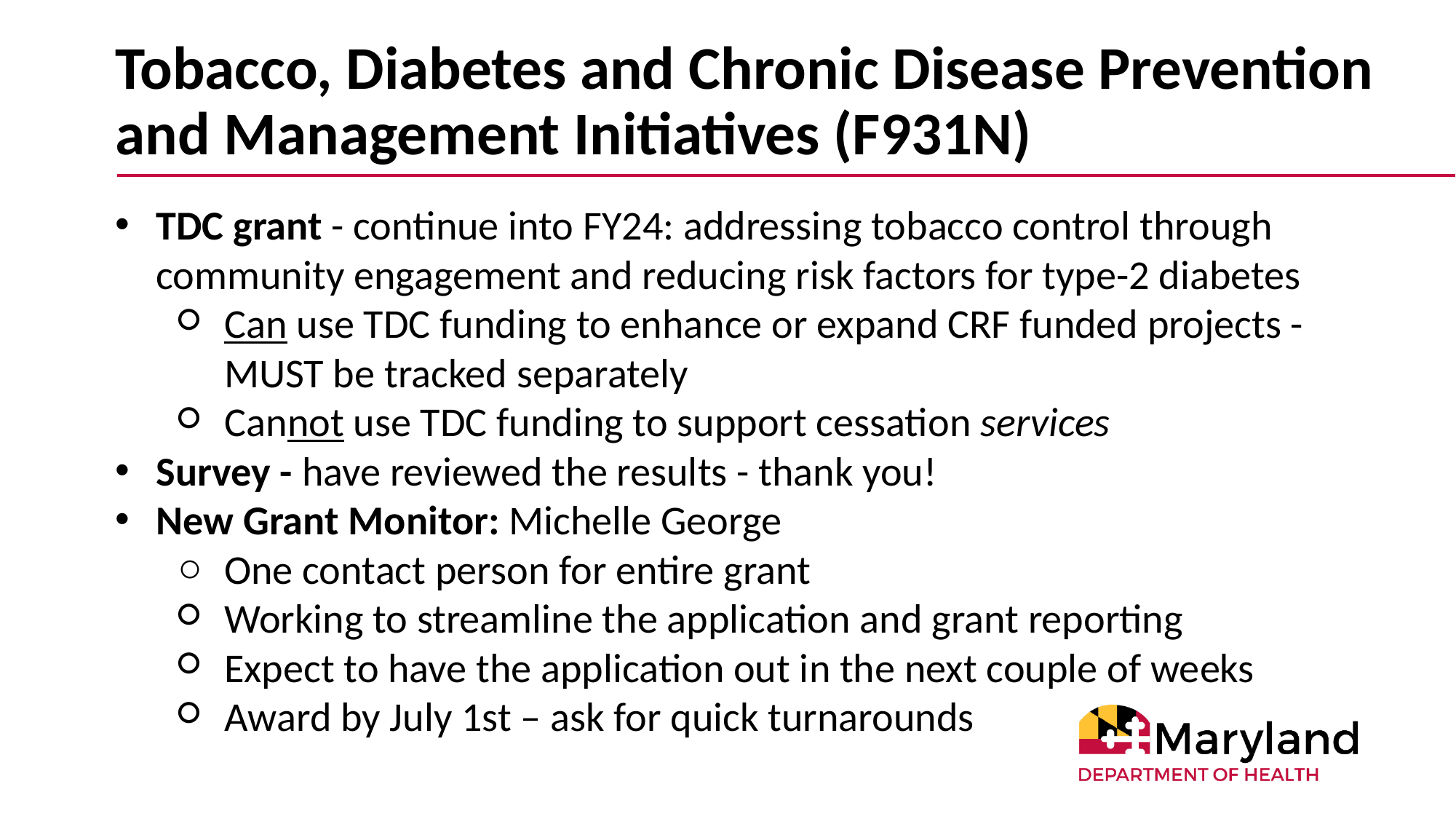

# Tobacco, Diabetes and Chronic Disease Prevention and Management Initiatives (F931N)
TDC grant - continue into FY24: addressing tobacco control through community engagement and reducing risk factors for type-2 diabetes
Can use TDC funding to enhance or expand CRF funded projects - MUST be tracked separately
Cannot use TDC funding to support cessation services
Survey - have reviewed the results - thank you!
New Grant Monitor: Michelle George
One contact person for entire grant
Working to streamline the application and grant reporting
Expect to have the application out in the next couple of weeks
Award by July 1st – ask for quick turnarounds